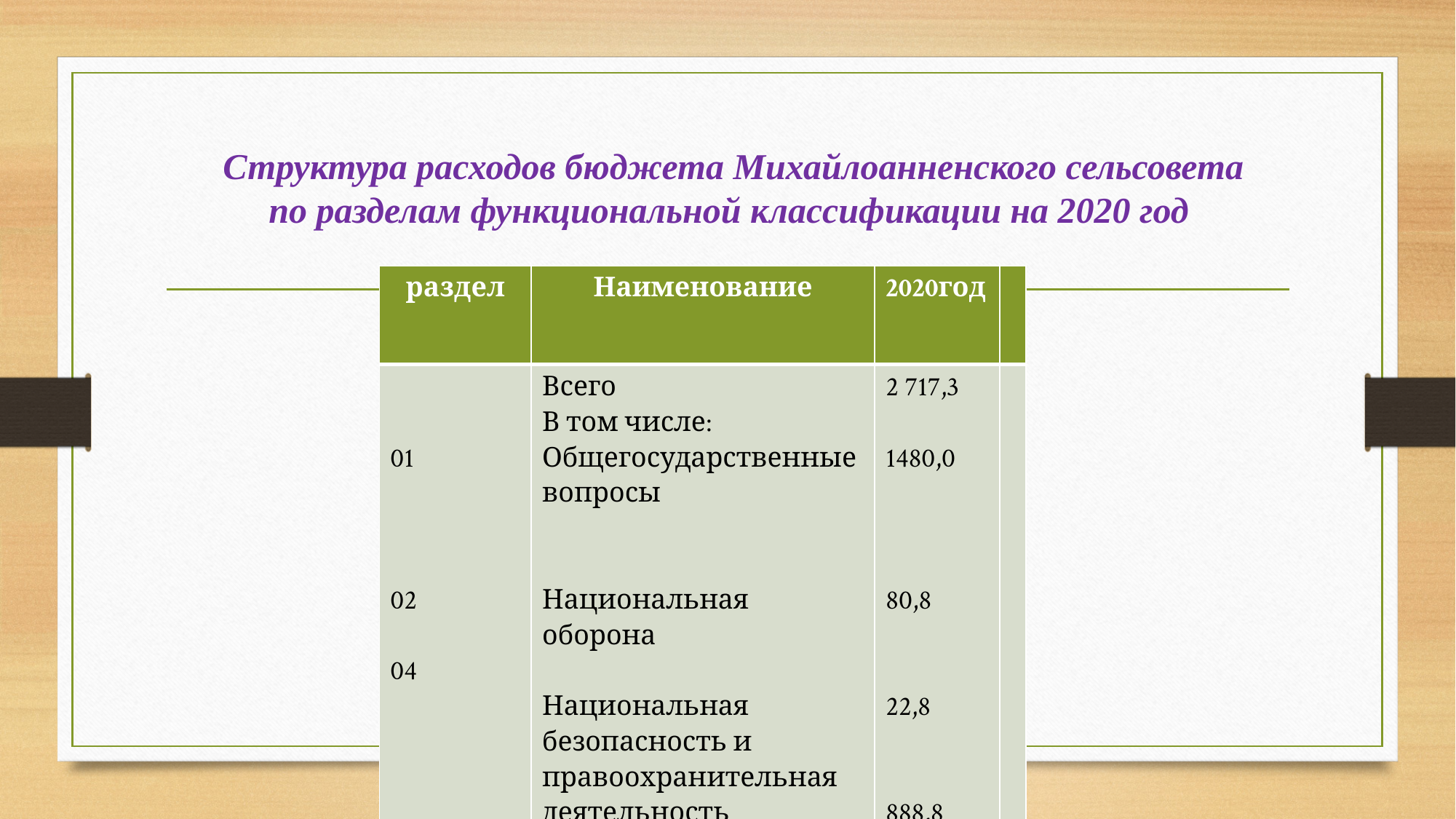

# Структура расходов бюджета Михайлоанненского сельсовета по разделам функциональной классификации на 2020 год
| раздел | Наименование | 2020год |  |
| --- | --- | --- | --- |
| 01 02 04 08 | Всего В том числе: Общегосударственные вопросы Национальная оборона Национальная безопасность и правоохранительная деятельность Культура, Кинематография | 2 717,3 1480,0 80,8 22,8 888,8 |  |